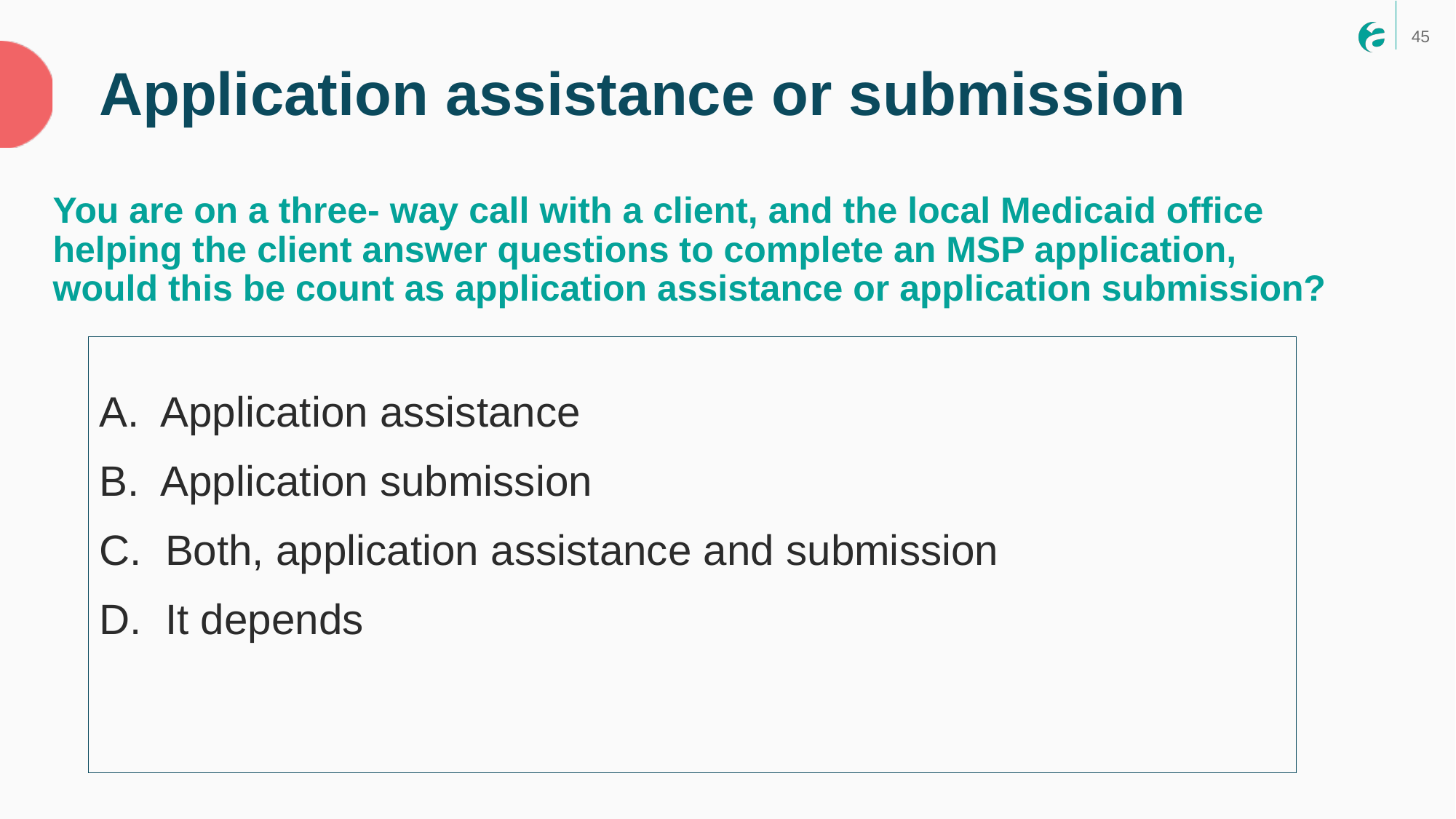

Application assistance or submission
You are on a three- way call with a client, and the local Medicaid office helping the client answer questions to complete an MSP application, would this be count as application assistance or application submission?

A.  Application assistance
B.  Application submission
C.  Both, application assistance and submission
D.  It depends